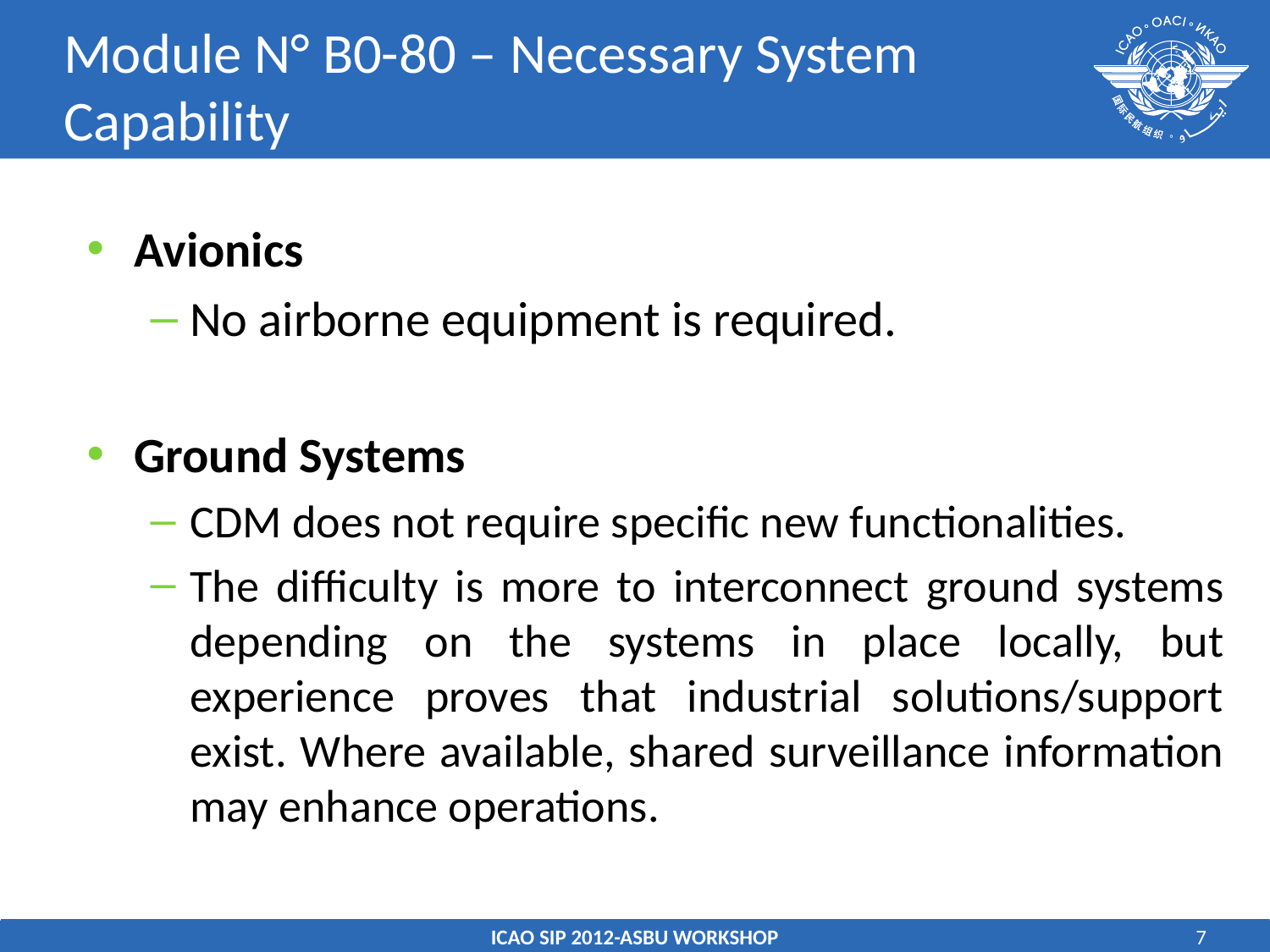

# Module N° B0-80 – Necessary System Capability
Avionics
No airborne equipment is required.

Ground Systems
CDM does not require specific new functionalities.
The difficulty is more to interconnect ground systems depending on the systems in place locally, but experience proves that industrial solutions/support exist. Where available, shared surveillance information may enhance operations.

ICAO SIP 2012-ASBU WORKSHOP
7